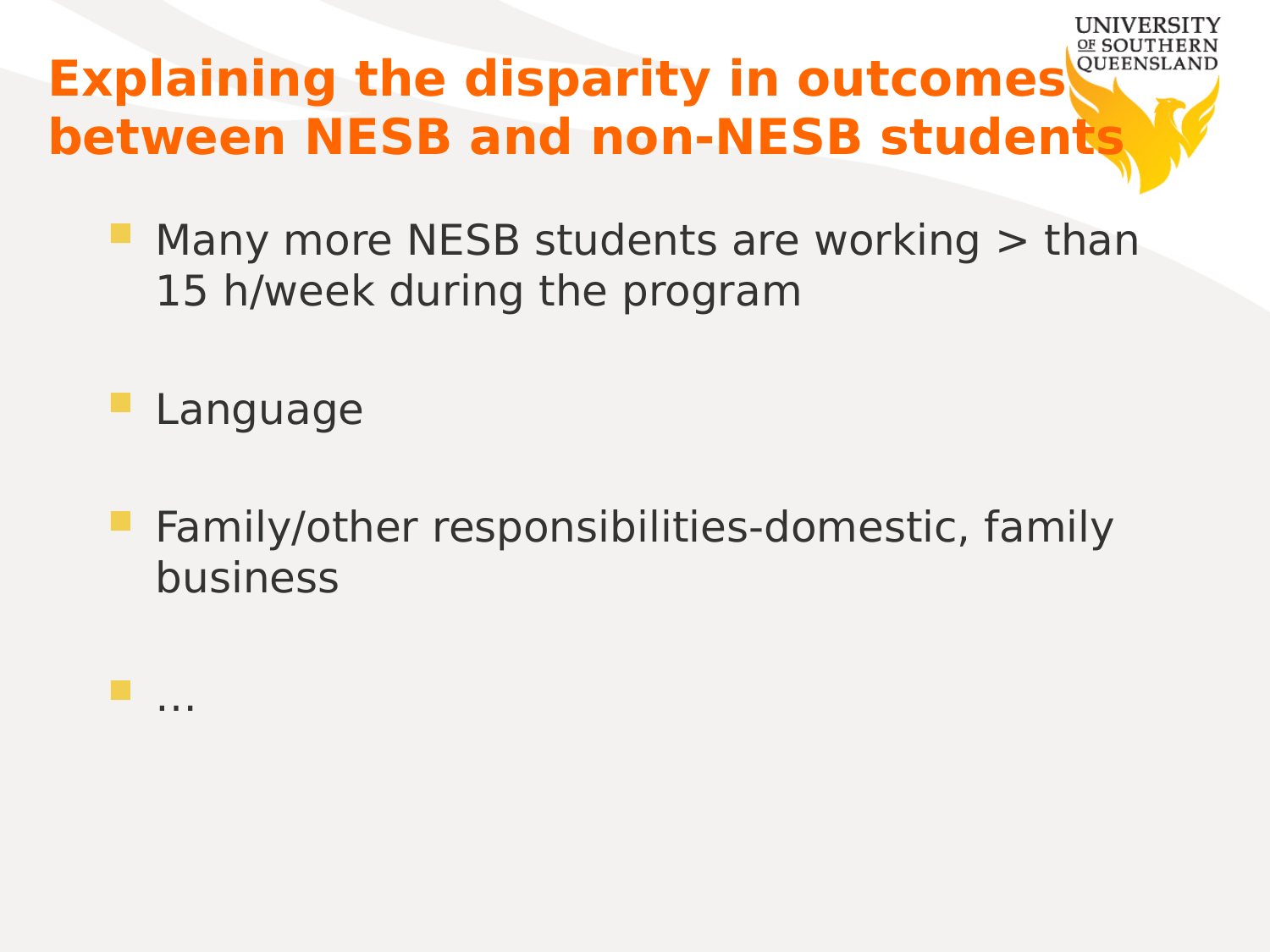

# Explaining the disparity in outcomes between NESB and non-NESB students
Many more NESB students are working > than 15 h/week during the program

Language

Family/other responsibilities-domestic, family business

…